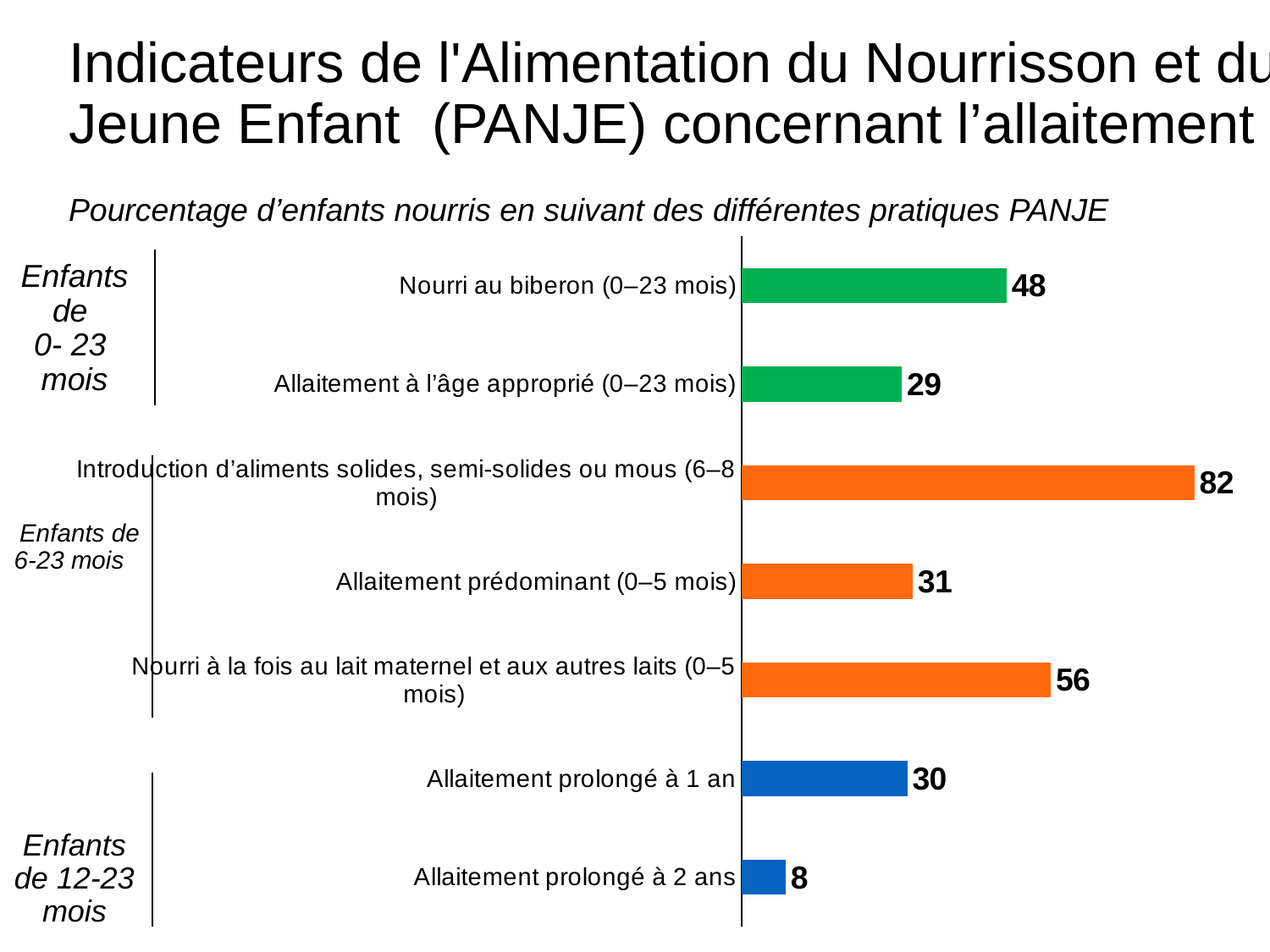

# Indicateurs de l'Alimentation du Nourrisson et du Jeune Enfant  (PANJE) concernant l’allaitement
Pourcentage d’enfants nourris en suivant des différentes pratiques PANJE

### Chart

| Category | Column3 |
|---|---|
| Allaitement prolongé à 2 ans | 8.0 |
| Allaitement prolongé à 1 an | 30.0 |
| Nourri à la fois au lait maternel et aux autres laits (0–5 mois) | 56.0 |
| Allaitement prédominant (0–5 mois) | 31.0 |
| Introduction d’aliments solides, semi-solides ou mous (6–8 mois) | 82.0 |
| Allaitement à l’âge approprié (0–23 mois) | 29.0 |
| Nourri au biberon (0–23 mois) | 48.0 |
Enfants de
0- 23
mois
Enfants de 6-23 mois
Enfants de 12-23 mois